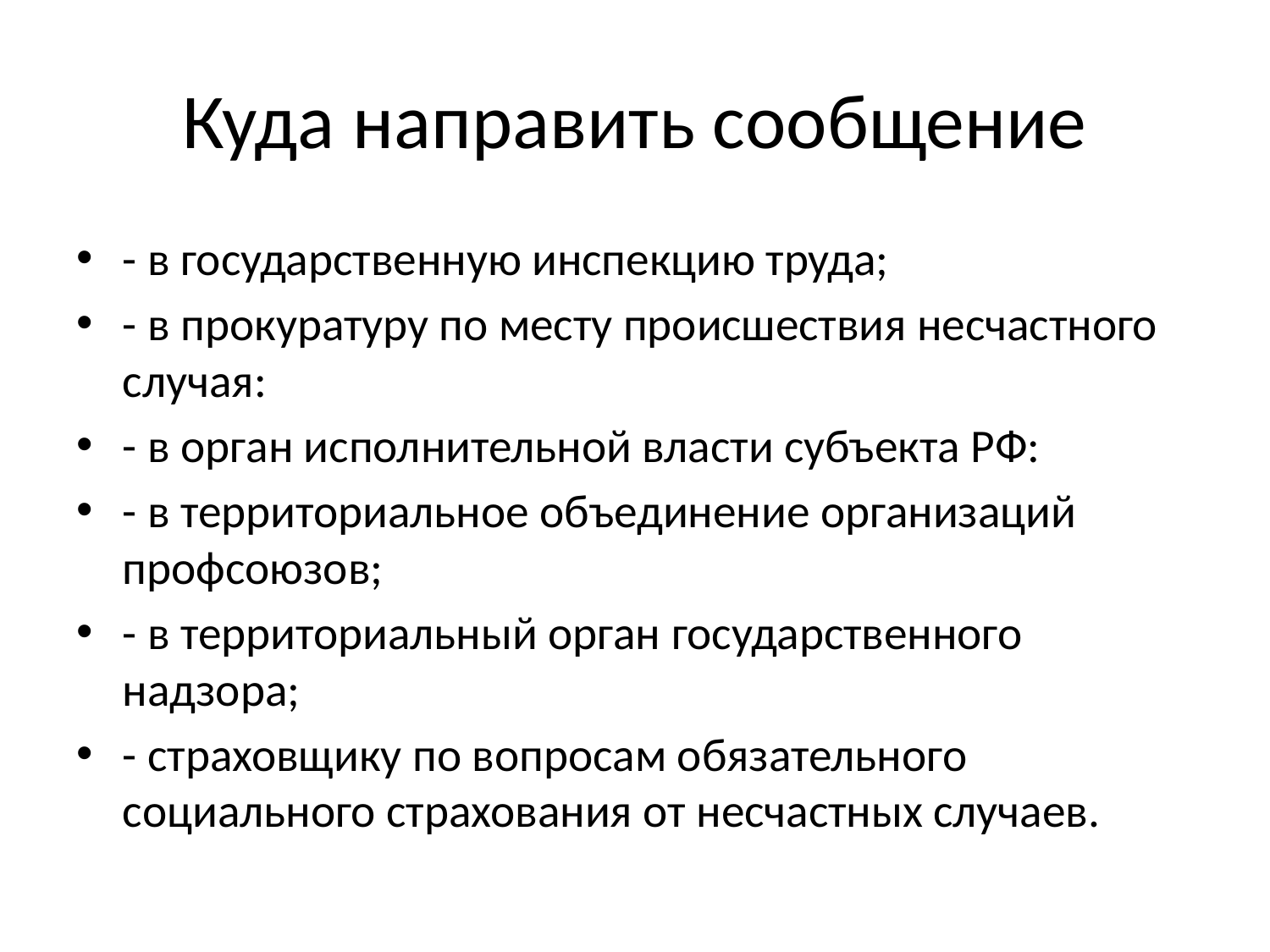

# Куда направить сообщение
- в государственную инспекцию труда;
- в прокуратуру по месту происшествия несчастного случая:
- в орган исполнительной власти субъекта РФ:
- в территориальное объединение организаций профсоюзов;
- в территориальный орган государственного надзора;
- страховщику по вопросам обязательного социального страхования от несчастных случаев.